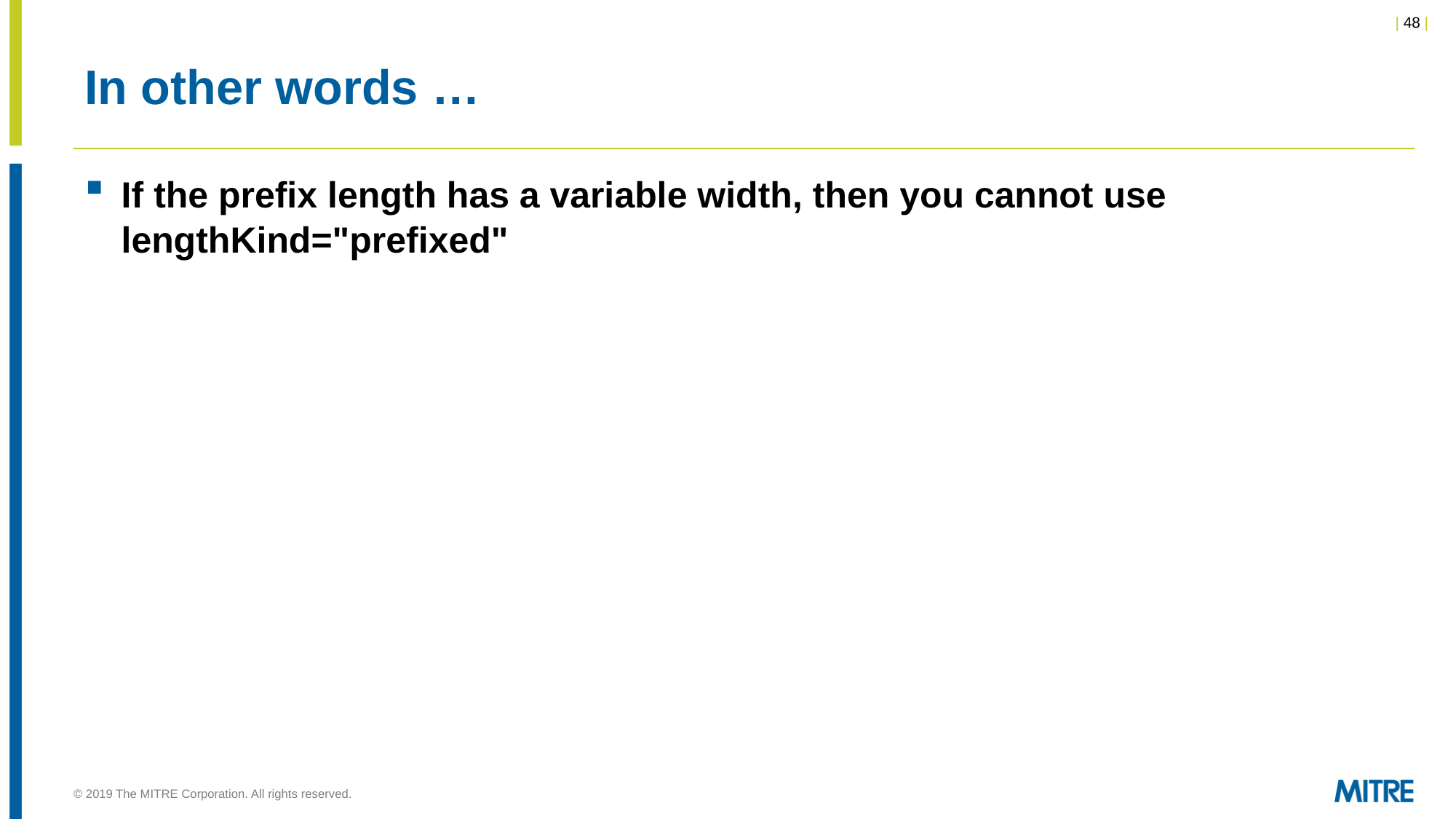

# In other words …
If the prefix length has a variable width, then you cannot use lengthKind="prefixed"
© 2019 The MITRE Corporation. All rights reserved.